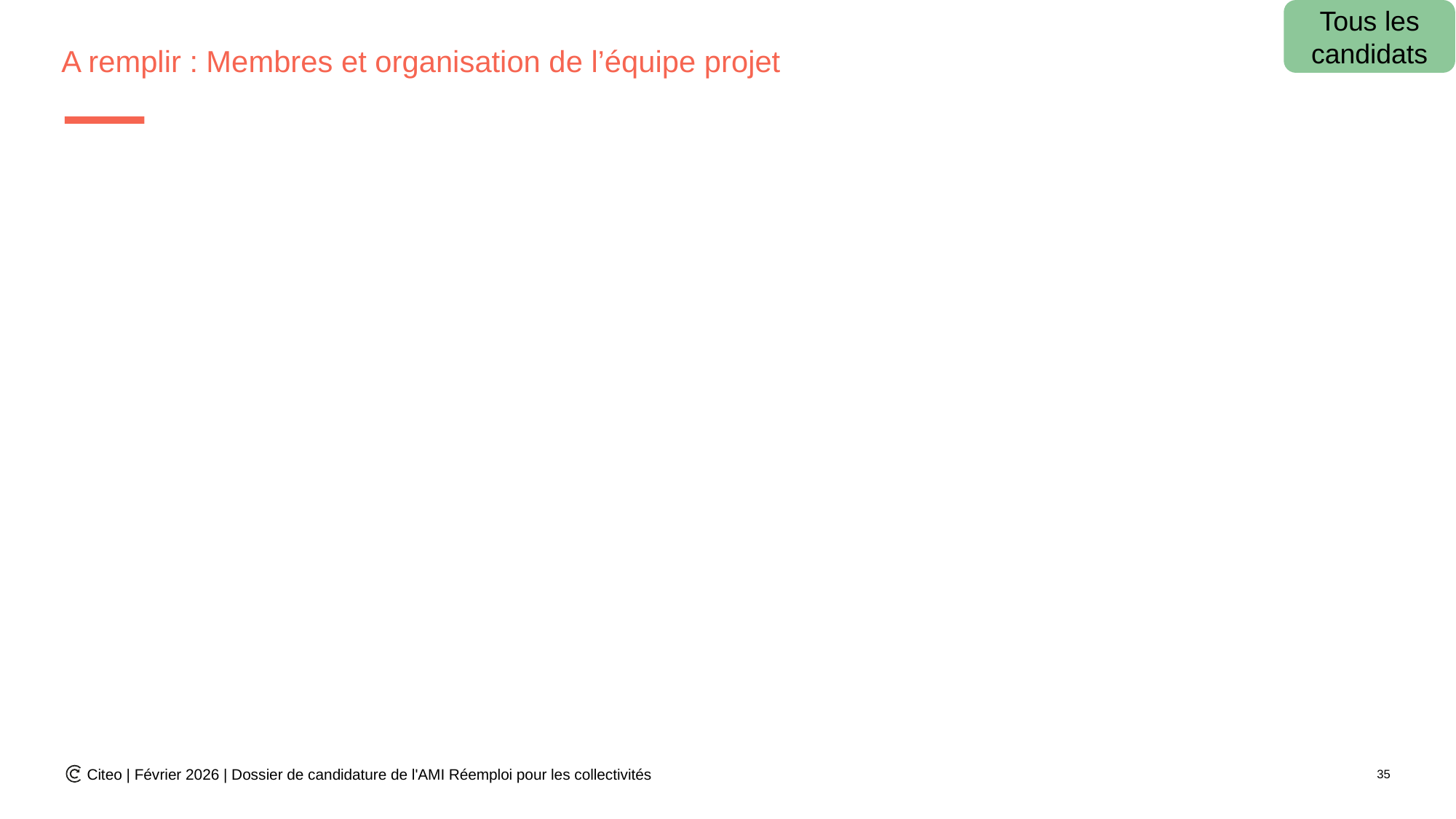

Tous les candidats
# A remplir : Membres et organisation de l’équipe projet
Citeo | Février 2026 | Dossier de candidature de l'AMI Réemploi pour les collectivités
35